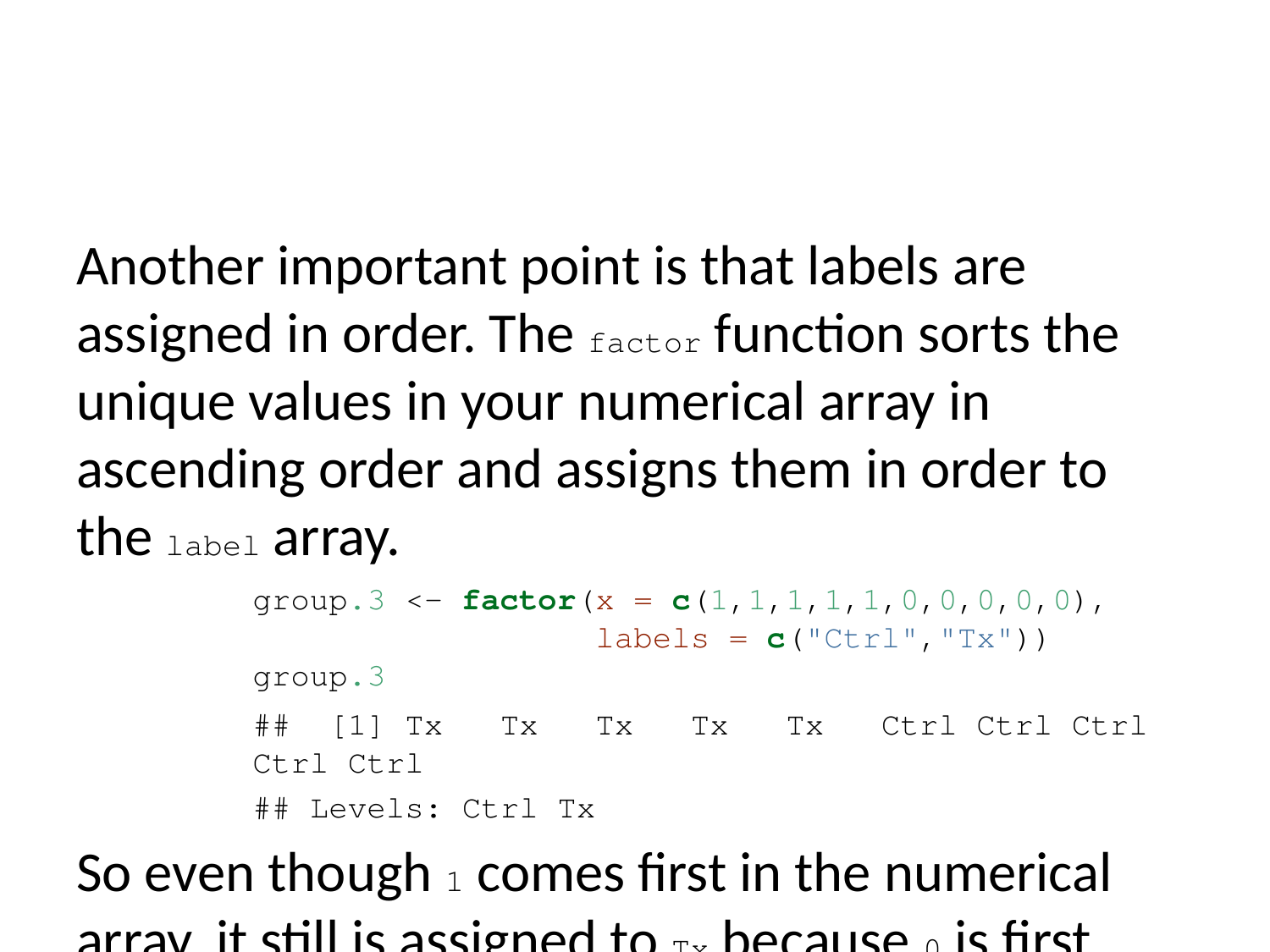

Another important point is that labels are assigned in order. The factor function sorts the unique values in your numerical array in ascending order and assigns them in order to the label array.
group.3 <- factor(x = c(1,1,1,1,1,0,0,0,0,0),
                  labels = c("Ctrl","Tx"))
group.3
##  [1] Tx   Tx   Tx   Tx   Tx   Ctrl Ctrl Ctrl Ctrl Ctrl
## Levels: Ctrl Tx
So even though 1 comes first in the numerical array, it still is assigned to Tx because 0 is first numerically and gets assigned to the first value in the labels array, Ctrl.